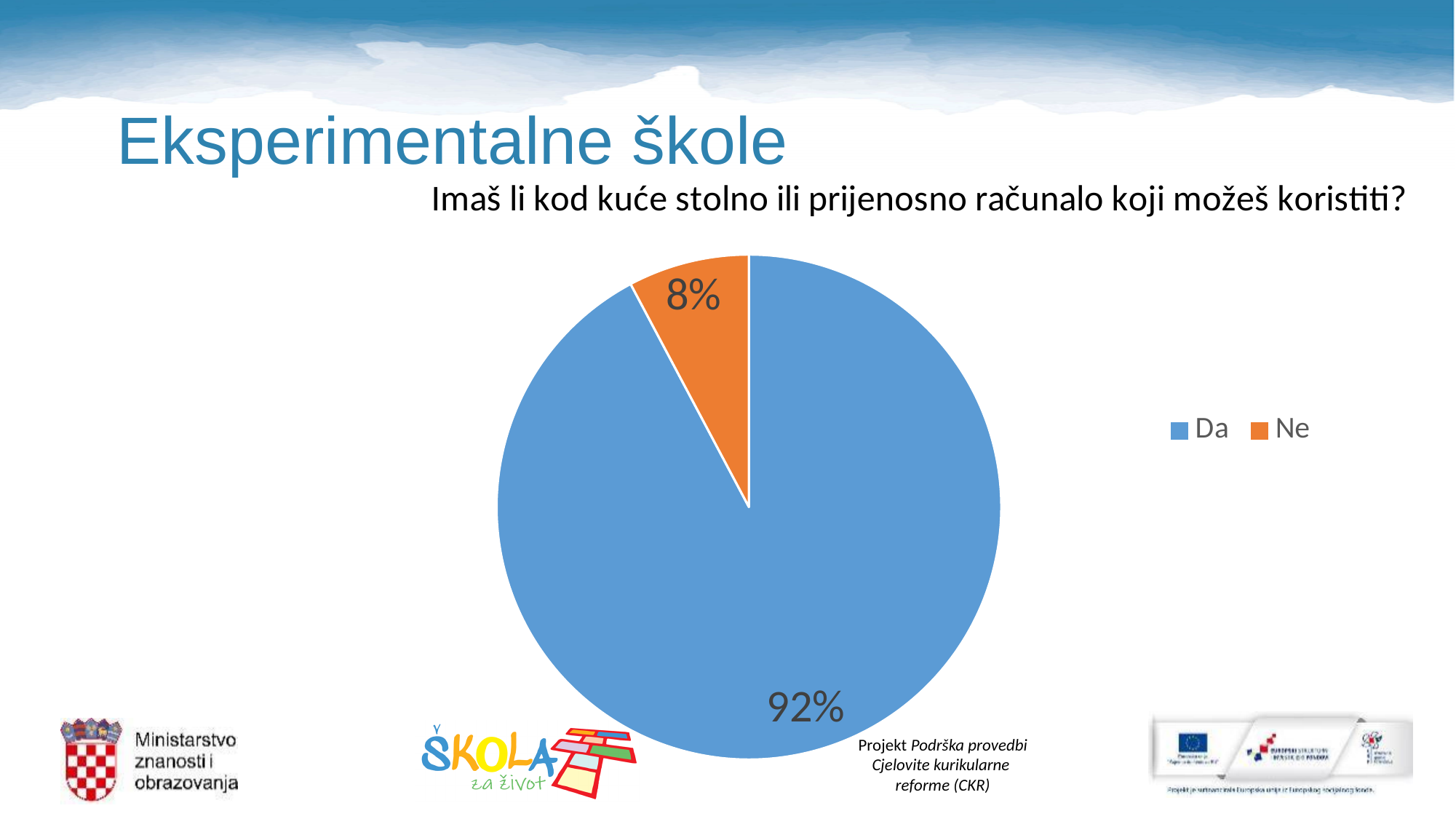

### Chart:

| Category | Imaš li kod kuće stolno ili prijenosno računalo koji možeš koristiti? |
|---|---|
| Da | 3811.0 |
| Ne | 321.0 |
# Eksperimentalne škole